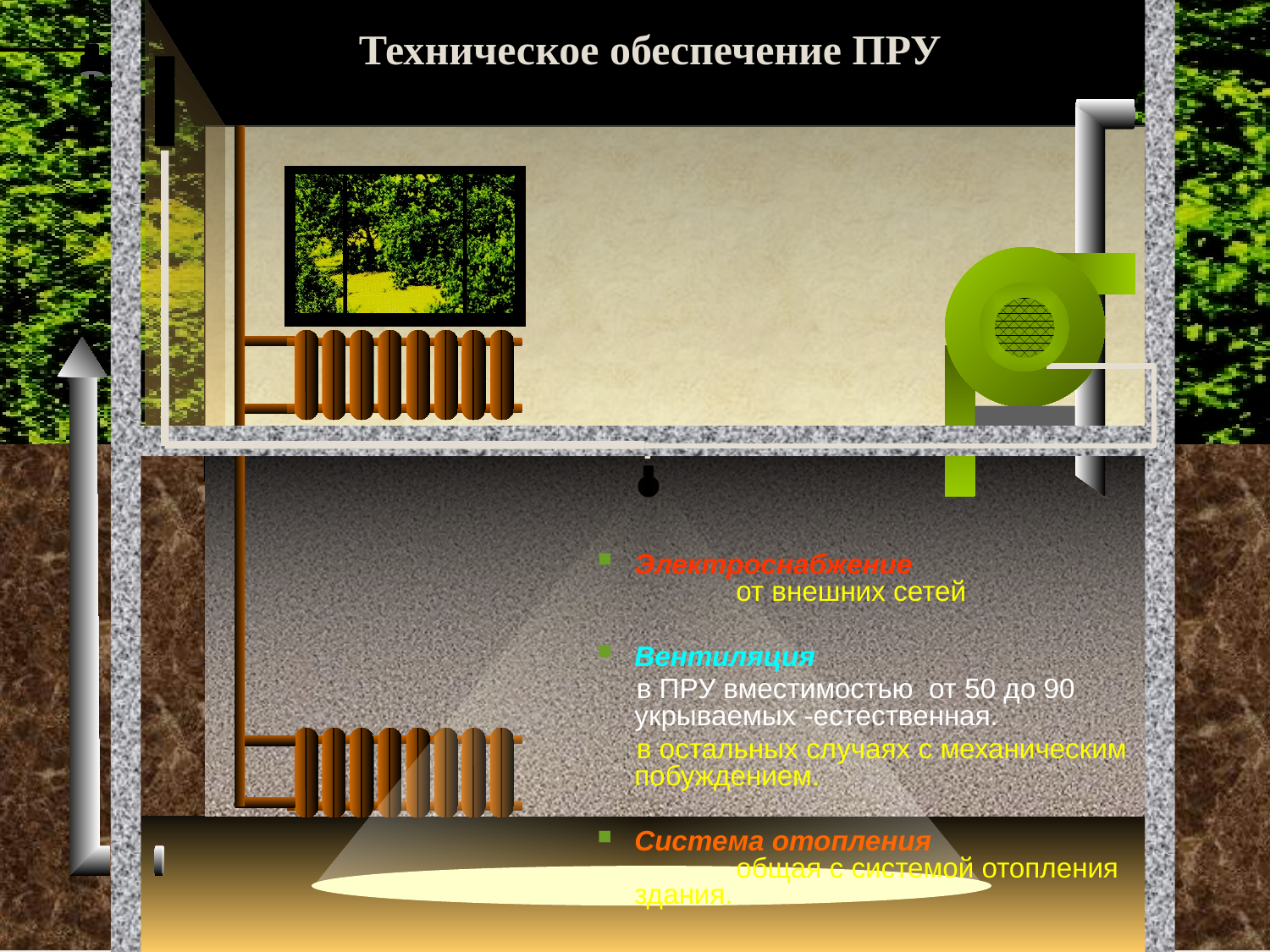

Техническое обеспечение ПРУ

47
Электроснабжение                                             от внешних сетей

Вентиляция
     в ПРУ вместимостью  от 50 до 90 укрываемых -естественная.
     в остальных случаях с механическим побуждением.

Система отопления                                           общая с системой отопления здания.